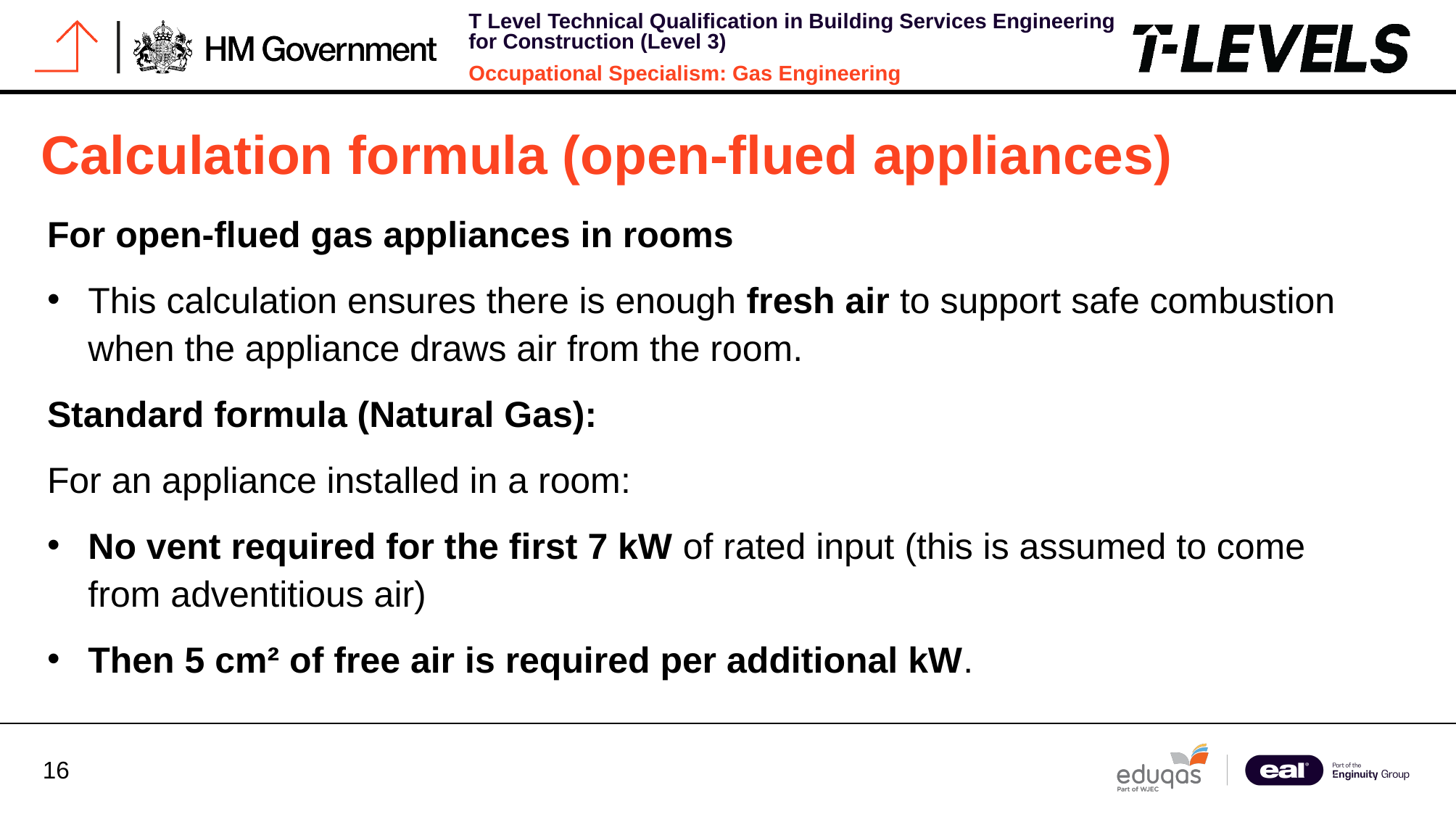

# Calculation formula (open-flued appliances)
For open-flued gas appliances in rooms
This calculation ensures there is enough fresh air to support safe combustion when the appliance draws air from the room.
Standard formula (Natural Gas):
For an appliance installed in a room:
No vent required for the first 7 kW of rated input (this is assumed to come from adventitious air)
Then 5 cm² of free air is required per additional kW.